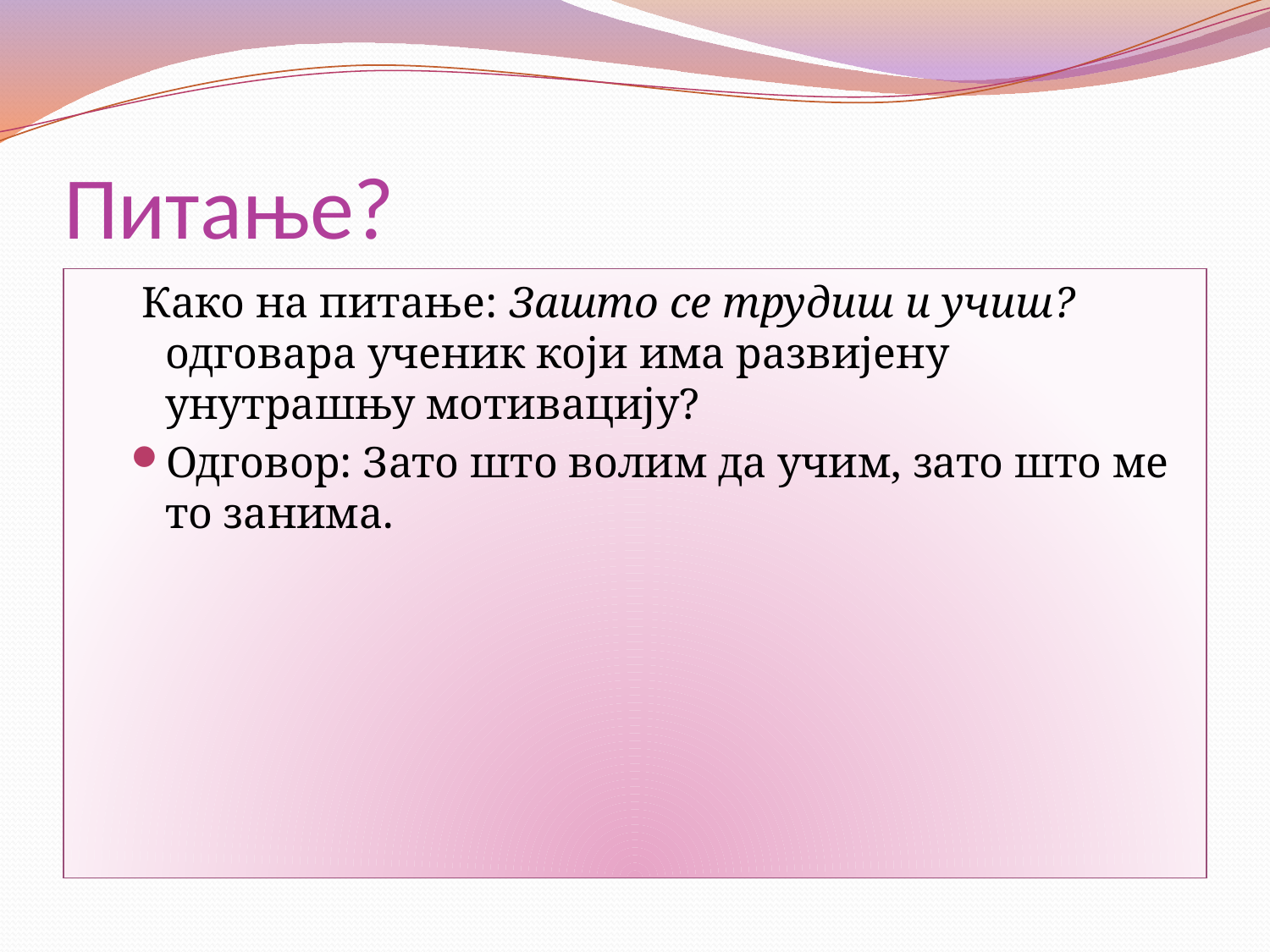

# Питање?
 Како на питање: Зашто се трудиш и учиш? одговара ученик који има развијену унутрашњу мотивацију?
Одговор: Зато што волим да учим, зато што ме то занима.